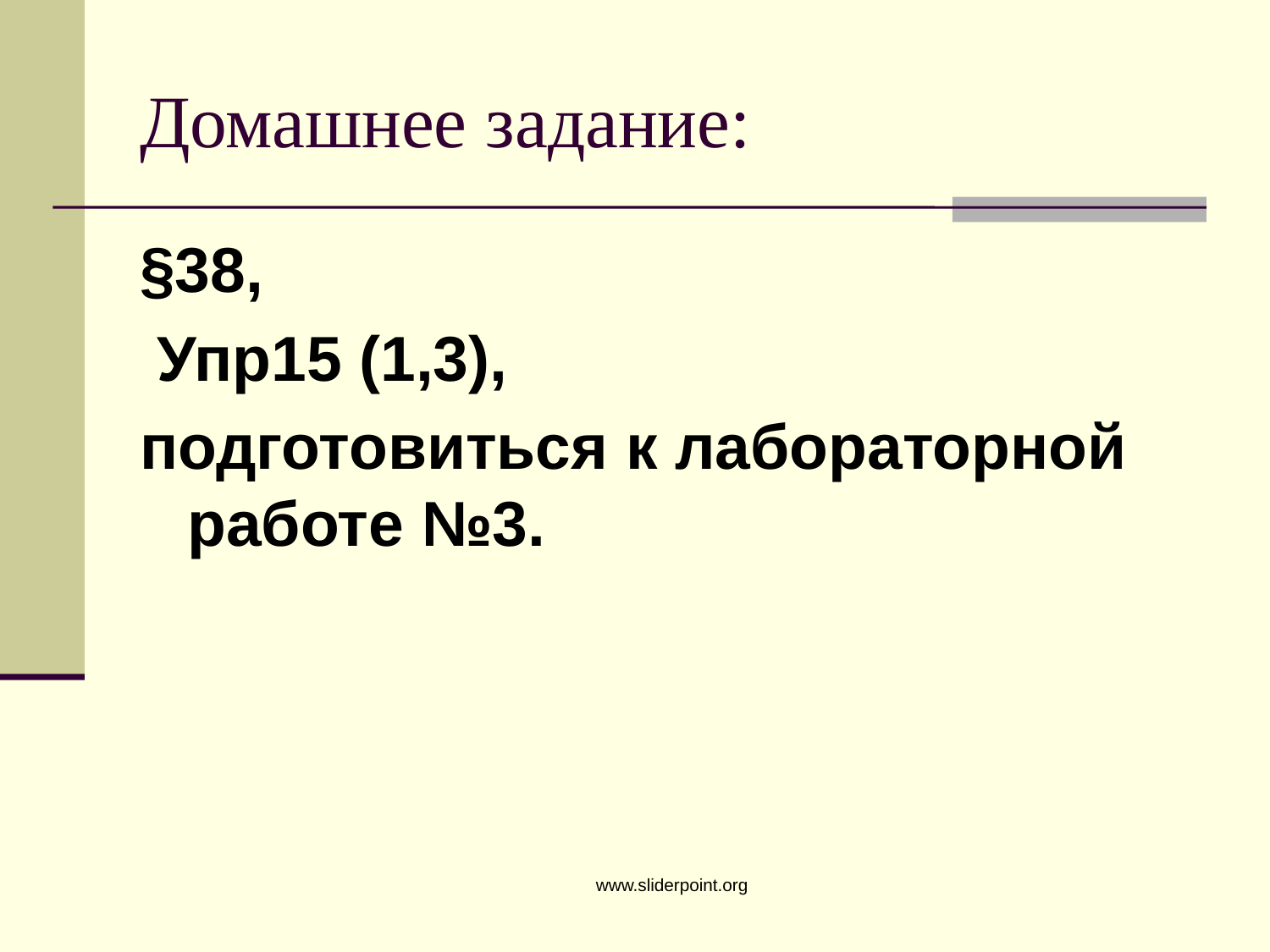

# Домашнее задание:
§38,
 Упр15 (1,3),
подготовиться к лабораторной работе №3.
www.sliderpoint.org